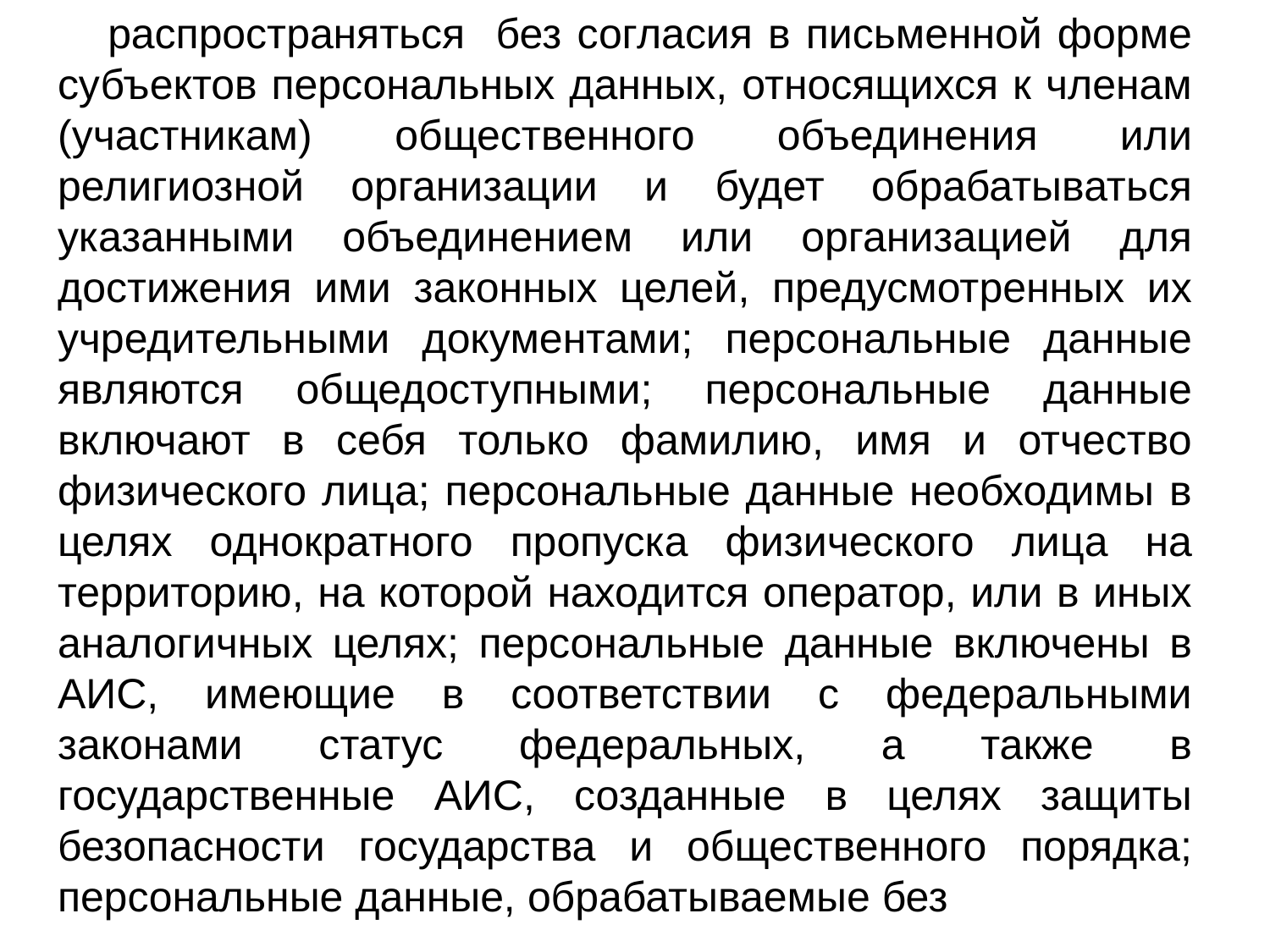

распространяться  без согласия в письменной форме субъектов персональных данных, относящихся к членам (участникам) общественного объединения или религиозной организации и будет обрабатываться указанными объединением или организацией для достижения ими законных целей, предусмотренных их учредительными документами; персональные данные являются общедоступными; персональные данные включают в себя только фамилию, имя и отчество физического лица; персональные данные необходимы в целях однократного пропуска физического лица на территорию, на которой находится оператор, или в иных аналогичных целях; персональные данные включены в АИС, имеющие в соответствии с федеральными законами статус федеральных, а также в государственные АИС, созданные в целях защиты безопасности государства и общественного порядка; персональные данные, обрабатываемые без